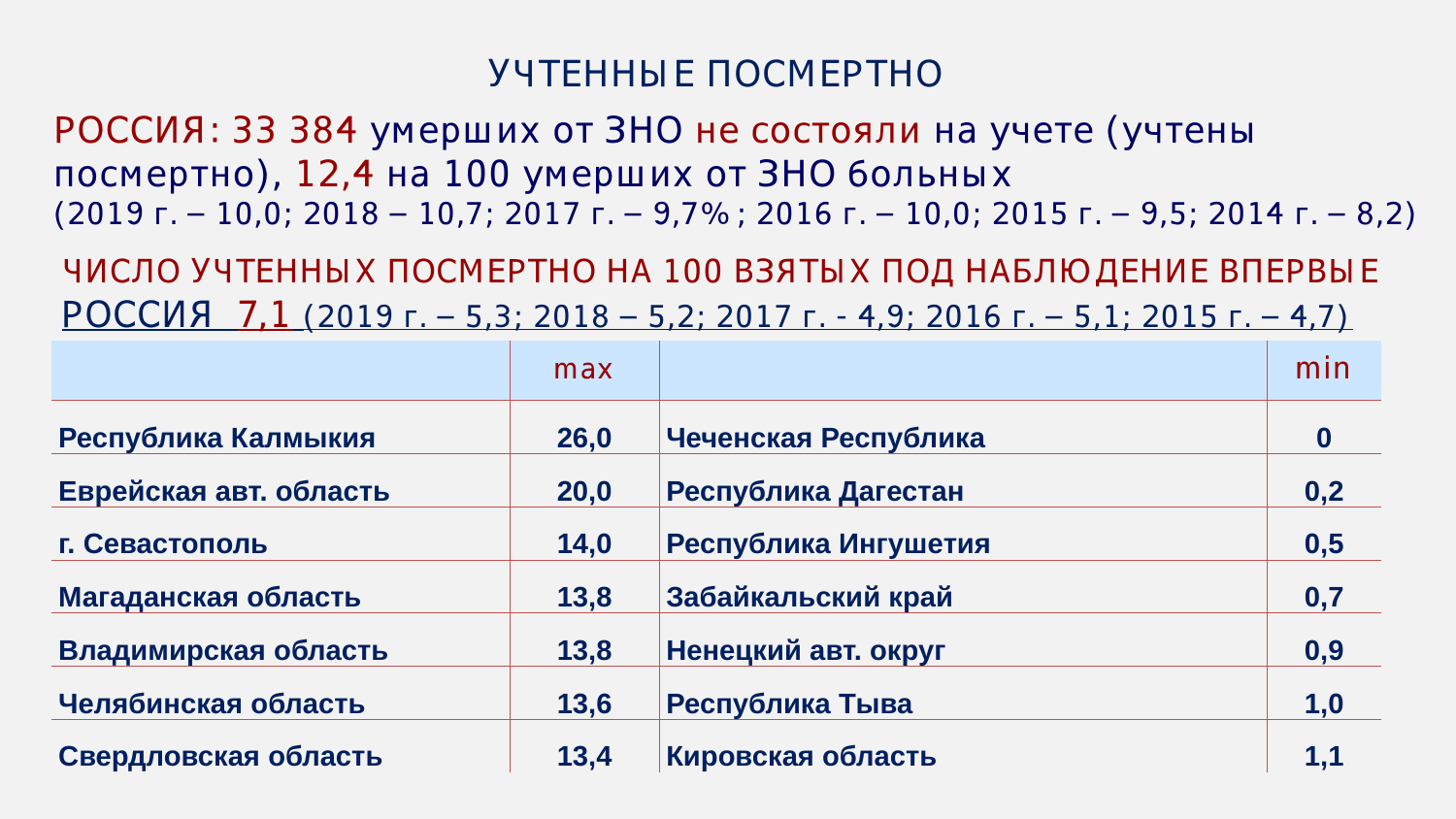

# УЧТЕННЫЕ ПОСМЕРТНО
РОССИЯ: 33 384 умерших от ЗНО не состояли на учете (учтены посмертно), 12,4 на 100 умерших от ЗНО больных
(2019 г. – 10,0; 2018 – 10,7; 2017 г. – 9,7%; 2016 г. – 10,0; 2015 г. – 9,5; 2014 г. – 8,2)

ЧИСЛО УЧТЕННЫХ ПОСМЕРТНО НА 100 ВЗЯТЫХ ПОД НАБЛЮДЕНИЕ ВПЕРВЫЕ
РОССИЯ  7,1 (2019 г. – 5,3; 2018 – 5,2; 2017 г. - 4,9; 2016 г. – 5,1; 2015 г. – 4,7)
|  | max |  | min |
| --- | --- | --- | --- |
| Республика Калмыкия | 26,0 | Чеченская Республика | 0 |
| Еврейская авт. область | 20,0 | Республика Дагестан | 0,2 |
| г. Севастополь | 14,0 | Республика Ингушетия | 0,5 |
| Магаданская область | 13,8 | Забайкальский край | 0,7 |
| Владимирская область | 13,8 | Ненецкий авт. округ | 0,9 |
| Челябинская область | 13,6 | Республика Тыва | 1,0 |
| Свердловская область | 13,4 | Кировская область | 1,1 |